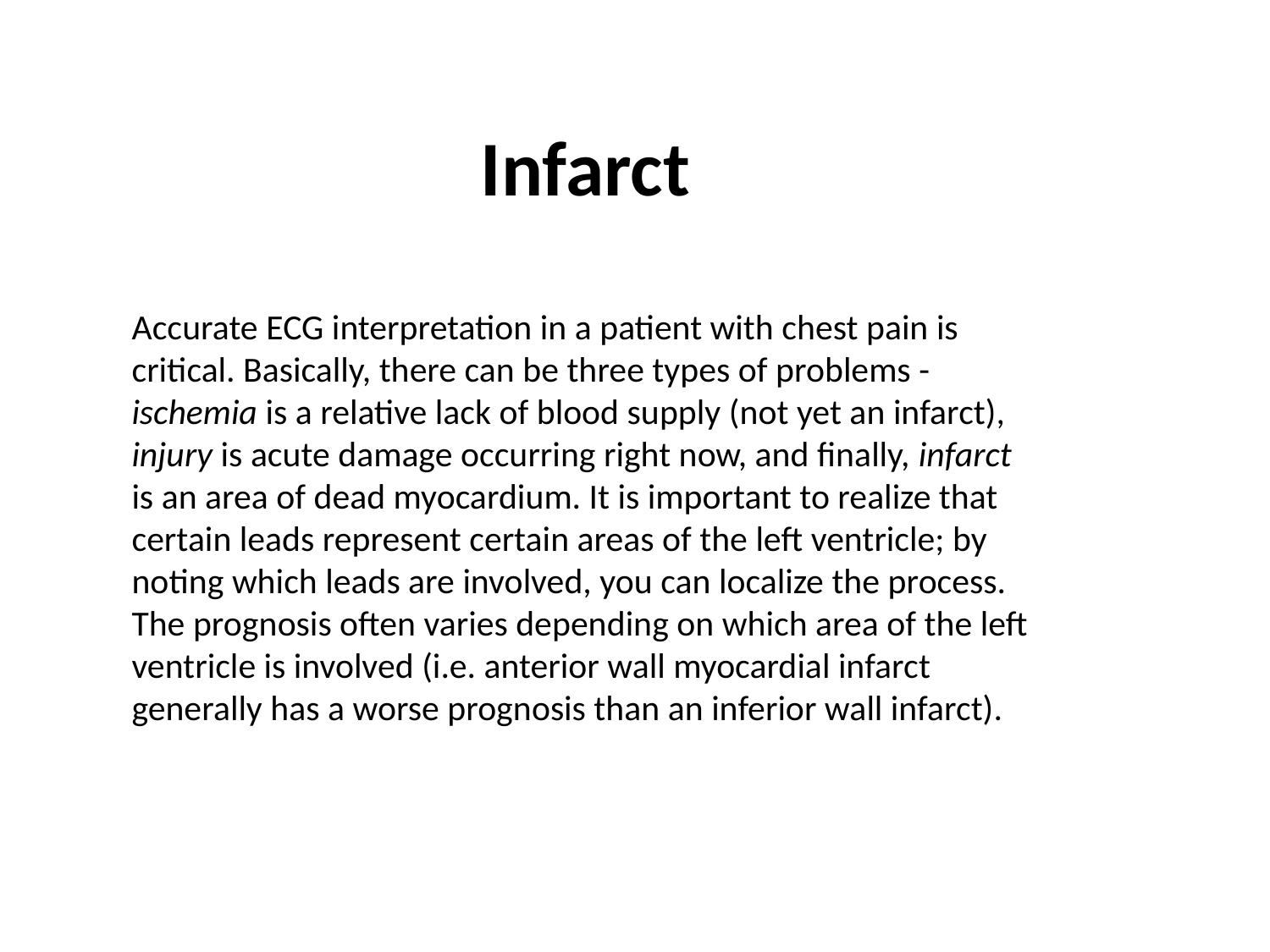

Infarct

Accurate ECG interpretation in a patient with chest pain is critical. Basically, there can be three types of problems - ischemia is a relative lack of blood supply (not yet an infarct), injury is acute damage occurring right now, and finally, infarct is an area of dead myocardium. It is important to realize that certain leads represent certain areas of the left ventricle; by noting which leads are involved, you can localize the process. The prognosis often varies depending on which area of the left ventricle is involved (i.e. anterior wall myocardial infarct generally has a worse prognosis than an inferior wall infarct).